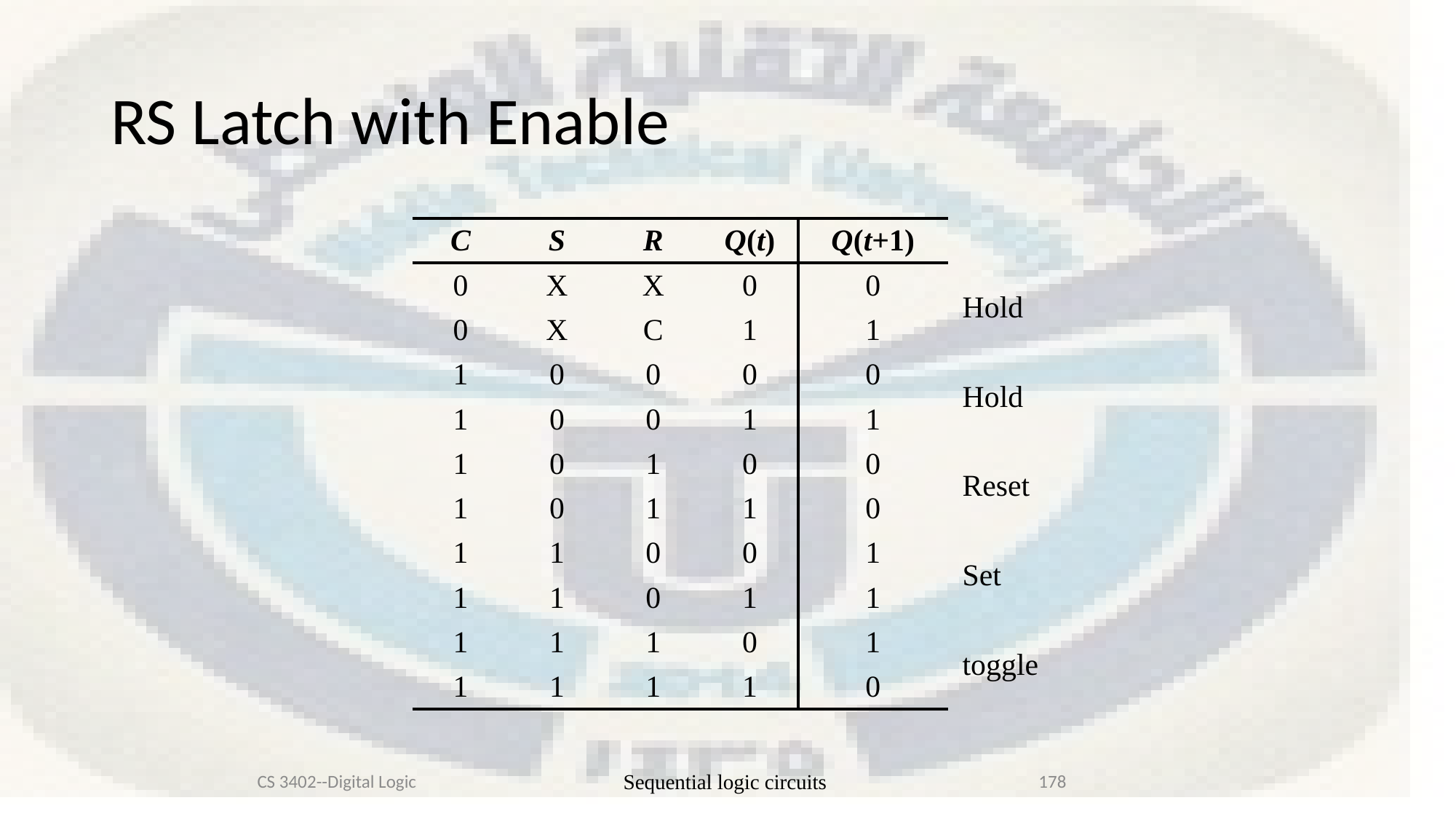

# RS Latch with Enable
| C | S | R | Q(t) | Q(t+1) |  |
| --- | --- | --- | --- | --- | --- |
| 0 | X | X | 0 | 0 | Hold |
| 0 | X | C | 1 | 1 |  |
| 1 | 0 | 0 | 0 | 0 | Hold |
| 1 | 0 | 0 | 1 | 1 |  |
| 1 | 0 | 1 | 0 | 0 | Reset |
| 1 | 0 | 1 | 1 | 0 |  |
| 1 | 1 | 0 | 0 | 1 | Set |
| 1 | 1 | 0 | 1 | 1 |  |
| 1 | 1 | 1 | 0 | 1 | toggle |
| 1 | 1 | 1 | 1 | 0 |  |
CS 3402--Digital Logic
Sequential logic circuits
178